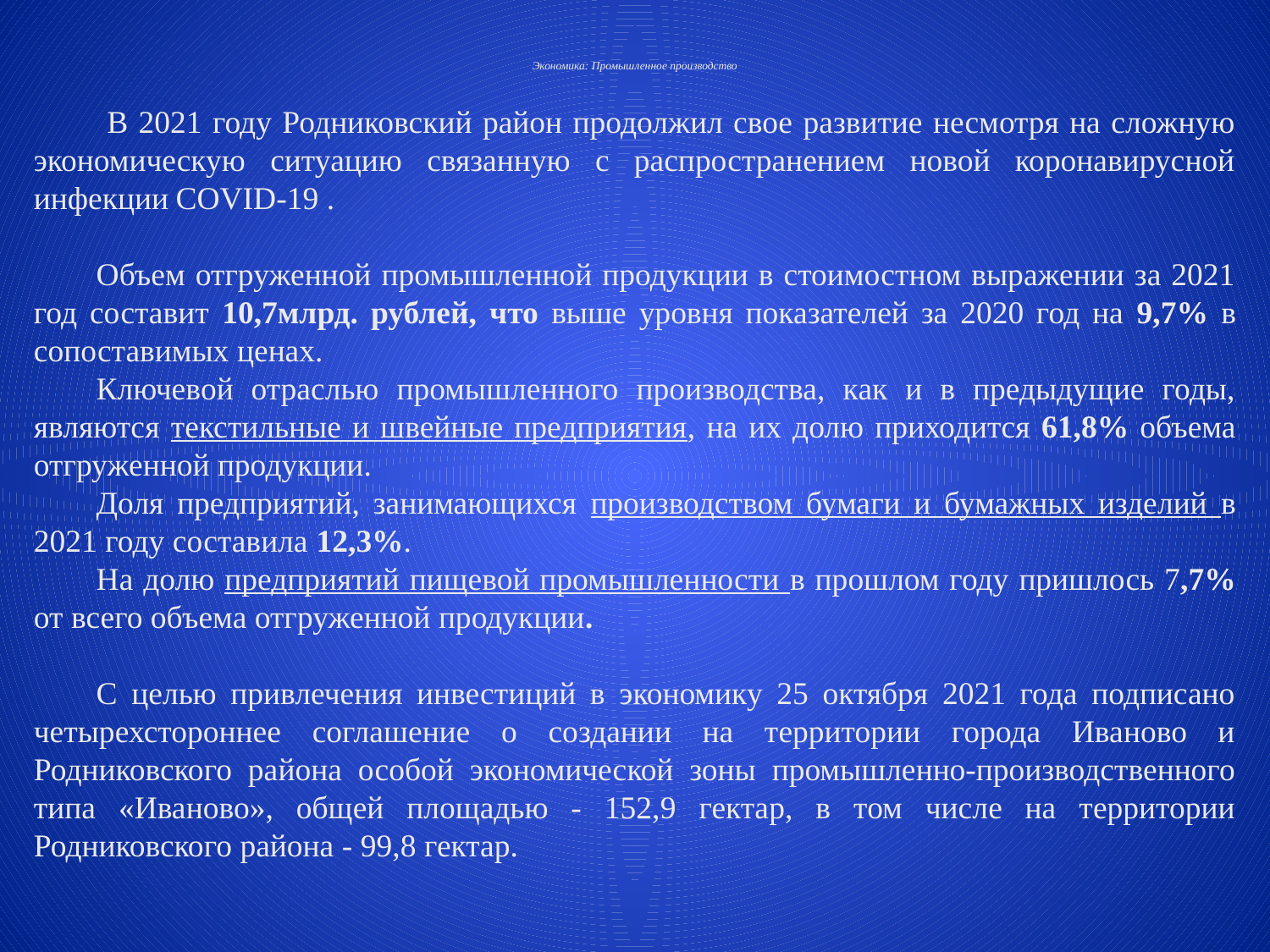

# Экономика: Промышленное производство
 В 2021 году Родниковский район продолжил свое развитие несмотря на сложную экономическую ситуацию связанную с распространением новой коронавирусной инфекции COVID-19 .

Объем отгруженной промышленной продукции в стоимостном выражении за 2021 год составит 10,7млрд. рублей, что выше уровня показателей за 2020 год на 9,7% в сопоставимых ценах.
Ключевой отраслью промышленного производства, как и в предыдущие годы, являются текстильные и швейные предприятия, на их долю приходится 61,8% объема отгруженной продукции.
Доля предприятий, занимающихся производством бумаги и бумажных изделий в 2021 году составила 12,3%.
На долю предприятий пищевой промышленности в прошлом году пришлось 7,7% от всего объема отгруженной продукции.

С целью привлечения инвестиций в экономику 25 октября 2021 года подписано четырехстороннее соглашение о создании на территории города Иваново и Родниковского района особой экономической зоны промышленно-производственного типа «Иваново», общей площадью - 152,9 гектар, в том числе на территории Родниковского района - 99,8 гектар.